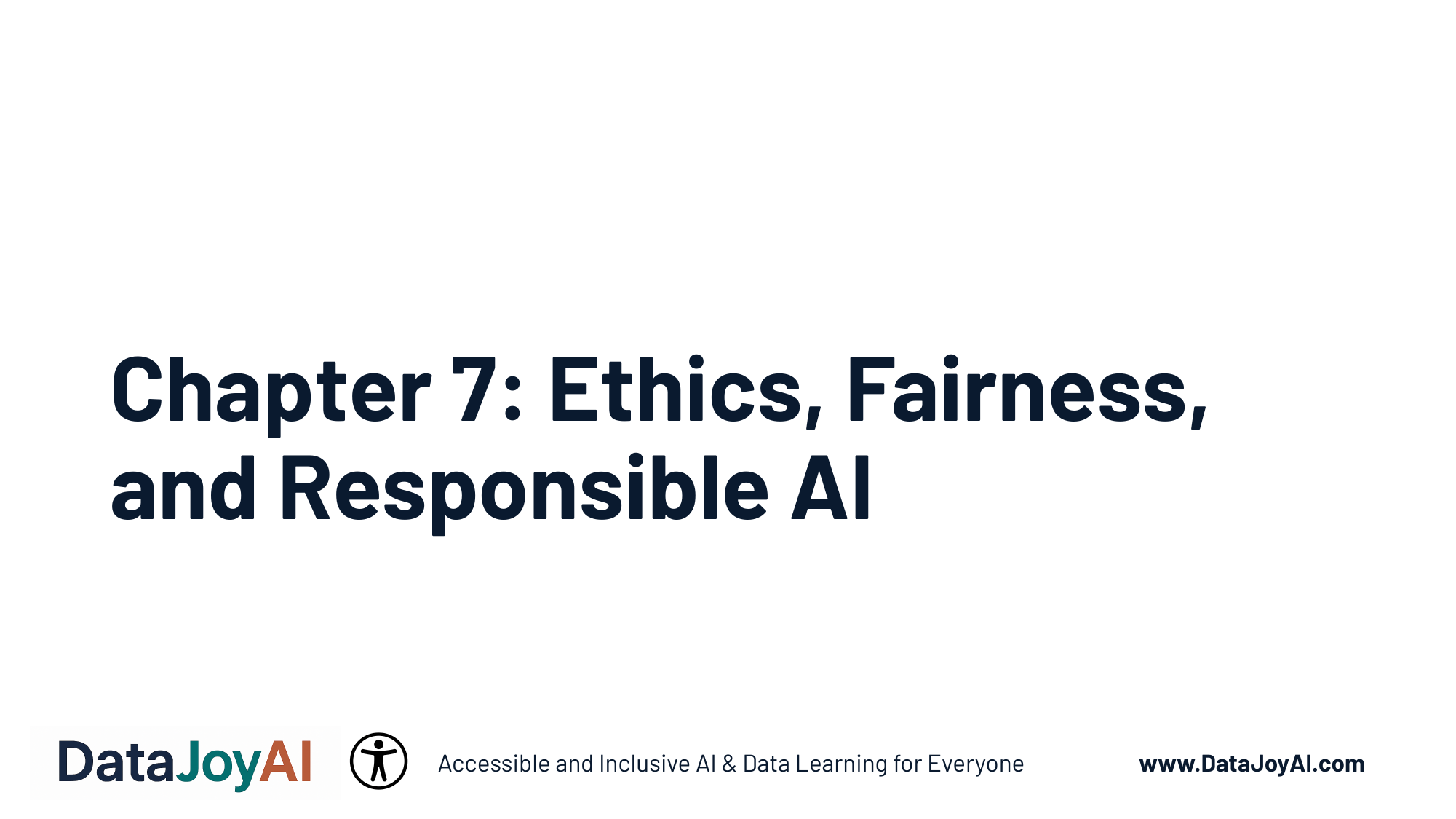

# Chapter 7: Ethics, Fairness, and Responsible AI